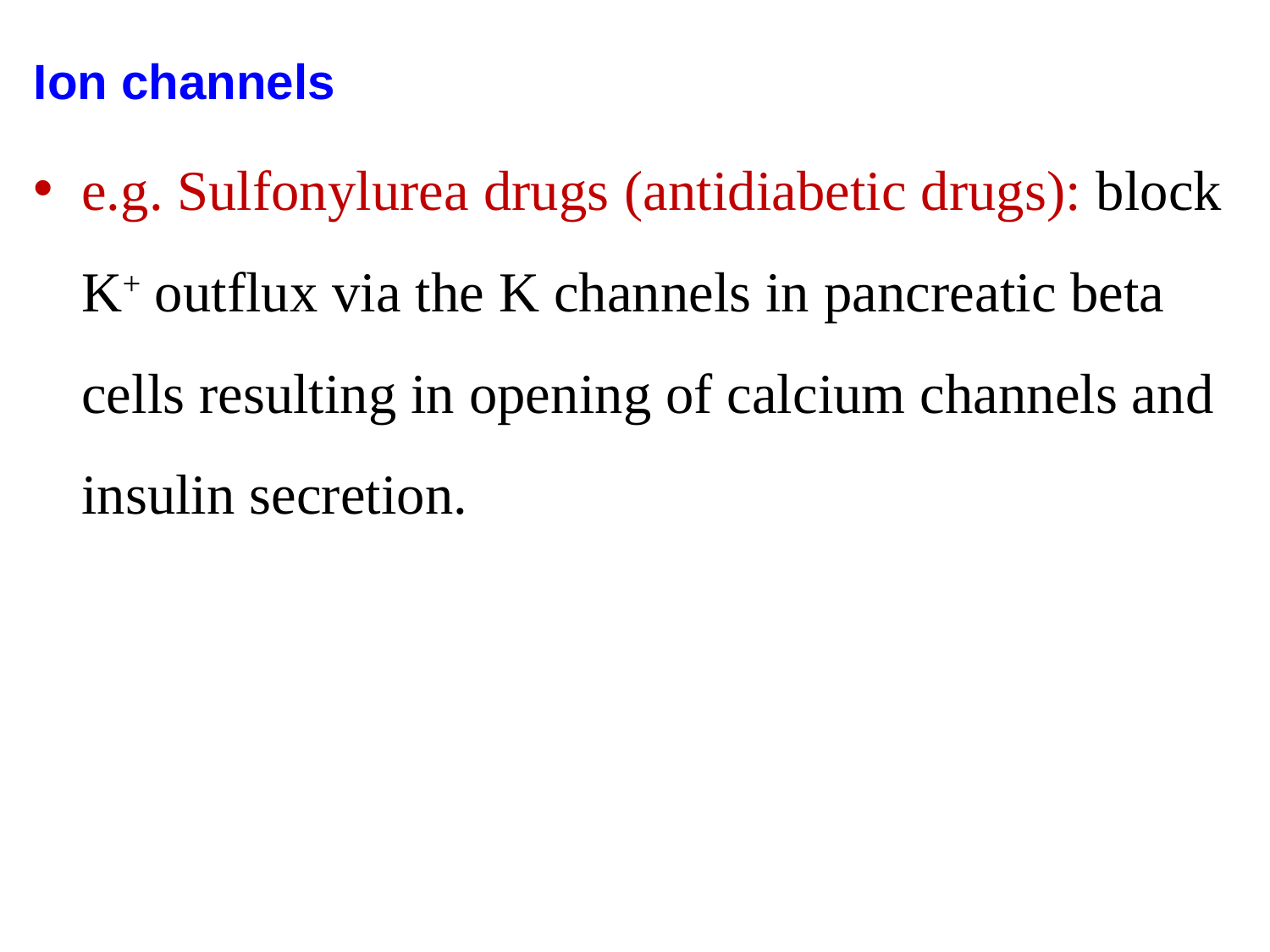

Ion channels
e.g. Sulfonylurea drugs (antidiabetic drugs): block K+ outflux via the K channels in pancreatic beta cells resulting in opening of calcium channels and insulin secretion.